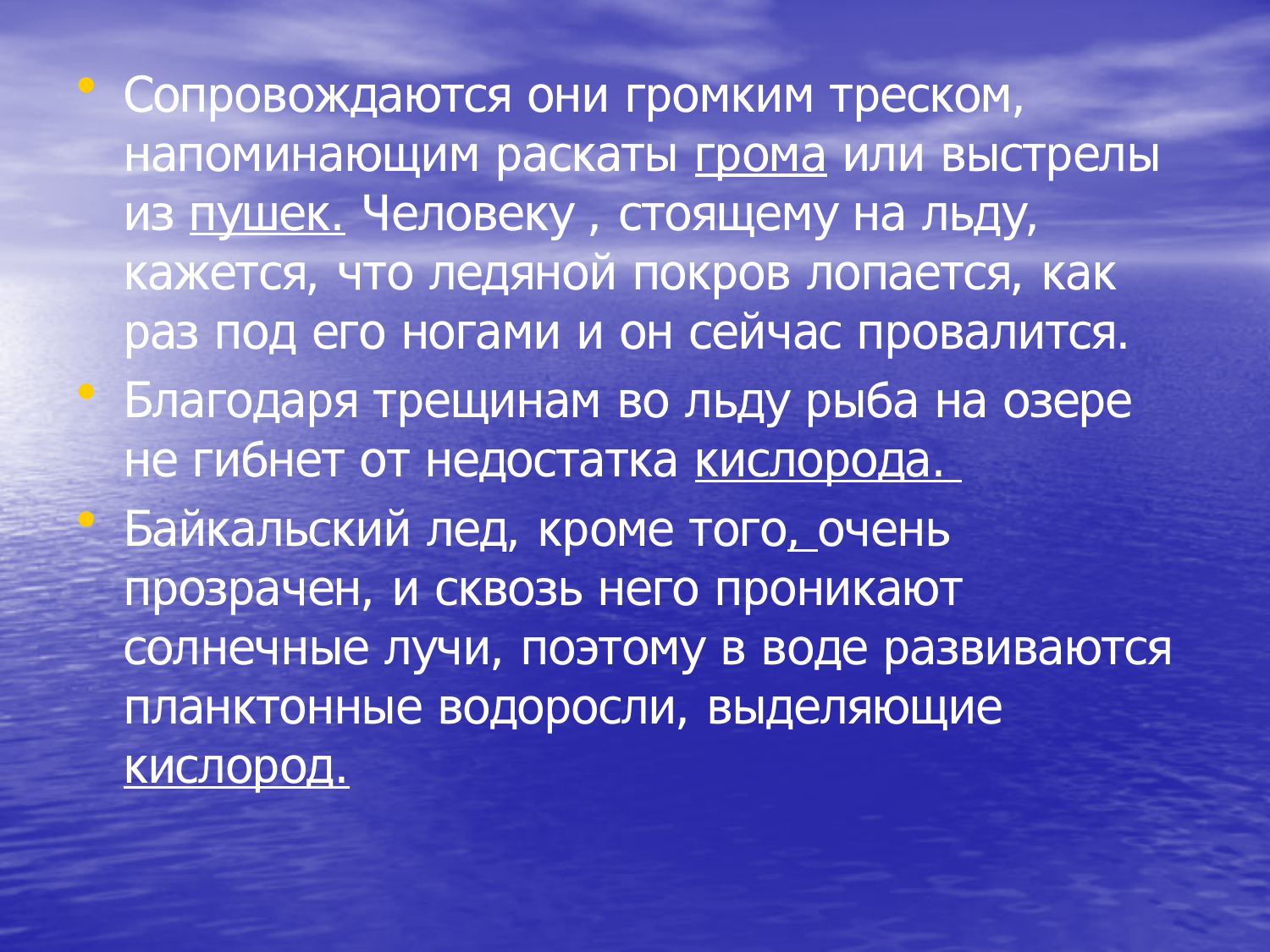

#
Сопровождаются они громким треском, напоминающим раскаты грома или выстрелы из пушек. Человеку , стоящему на льду, кажется, что ледяной покров лопается, как раз под его ногами и он сейчас провалится.
Благодаря трещинам во льду рыба на озере не гибнет от недостатка кислорода.
Байкальский лед, кроме того, очень прозрачен, и сквозь него проникают солнечные лучи, поэтому в воде развиваются планктонные водоросли, выделяющие кислород.